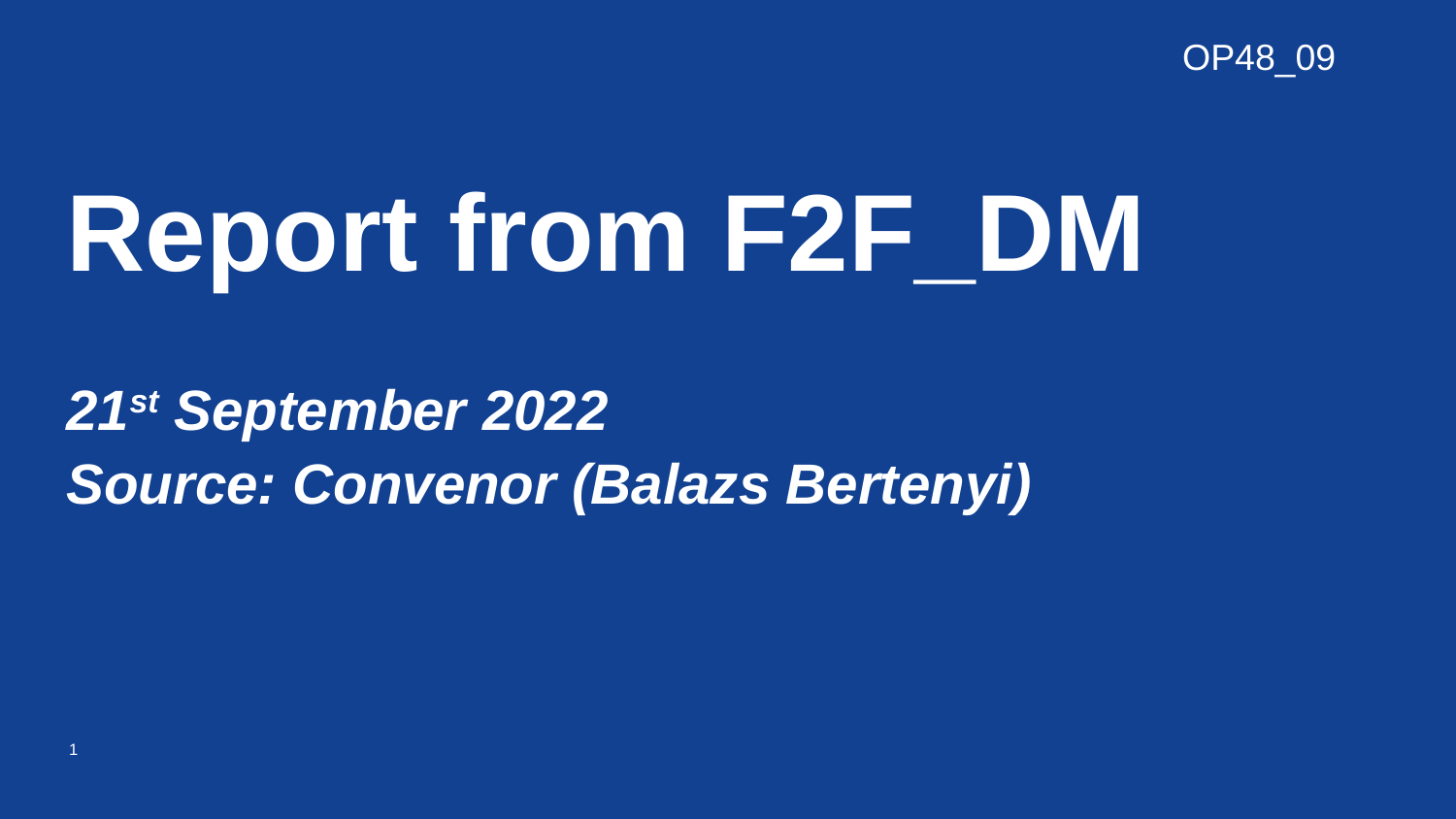

OP48_09
Report from F2F_DM

21st September 2022
Source: Convenor (Balazs Bertenyi)